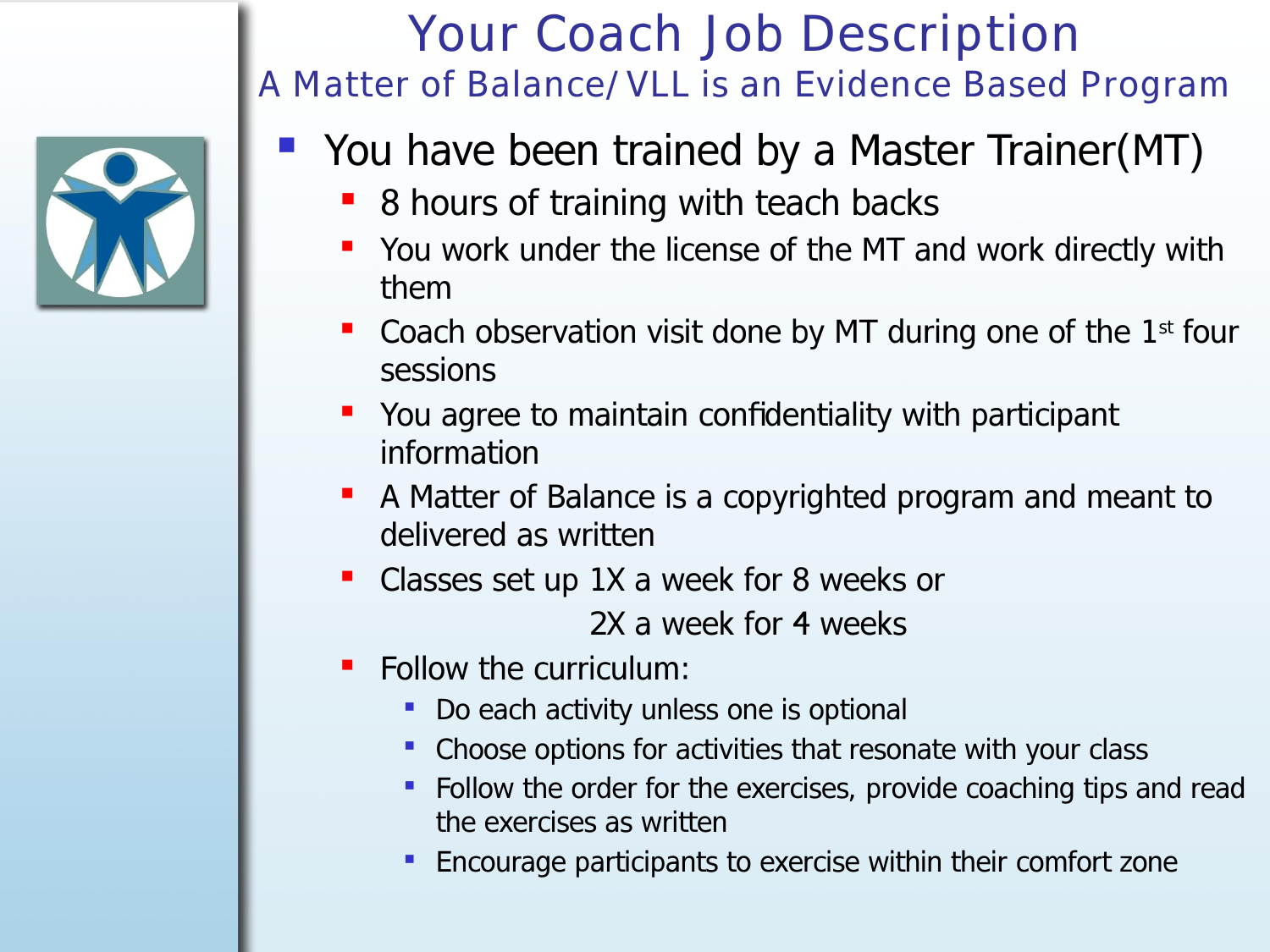

# Your Coach Job Description A Matter of Balance/VLL is an Evidence Based Program
You have been trained by a Master Trainer(MT)
8 hours of training with teach backs
You work under the license of the MT and work directly with them
Coach observation visit done by MT during one of the 1st four sessions
You agree to maintain confidentiality with participant information
A Matter of Balance is a copyrighted program and meant to delivered as written
Classes set up 1X a week for 8 weeks or
                         2X a week for 4 weeks
Follow the curriculum:
Do each activity unless one is optional
Choose options for activities that resonate with your class
Follow the order for the exercises, provide coaching tips and read the exercises as written
Encourage participants to exercise within their comfort zone